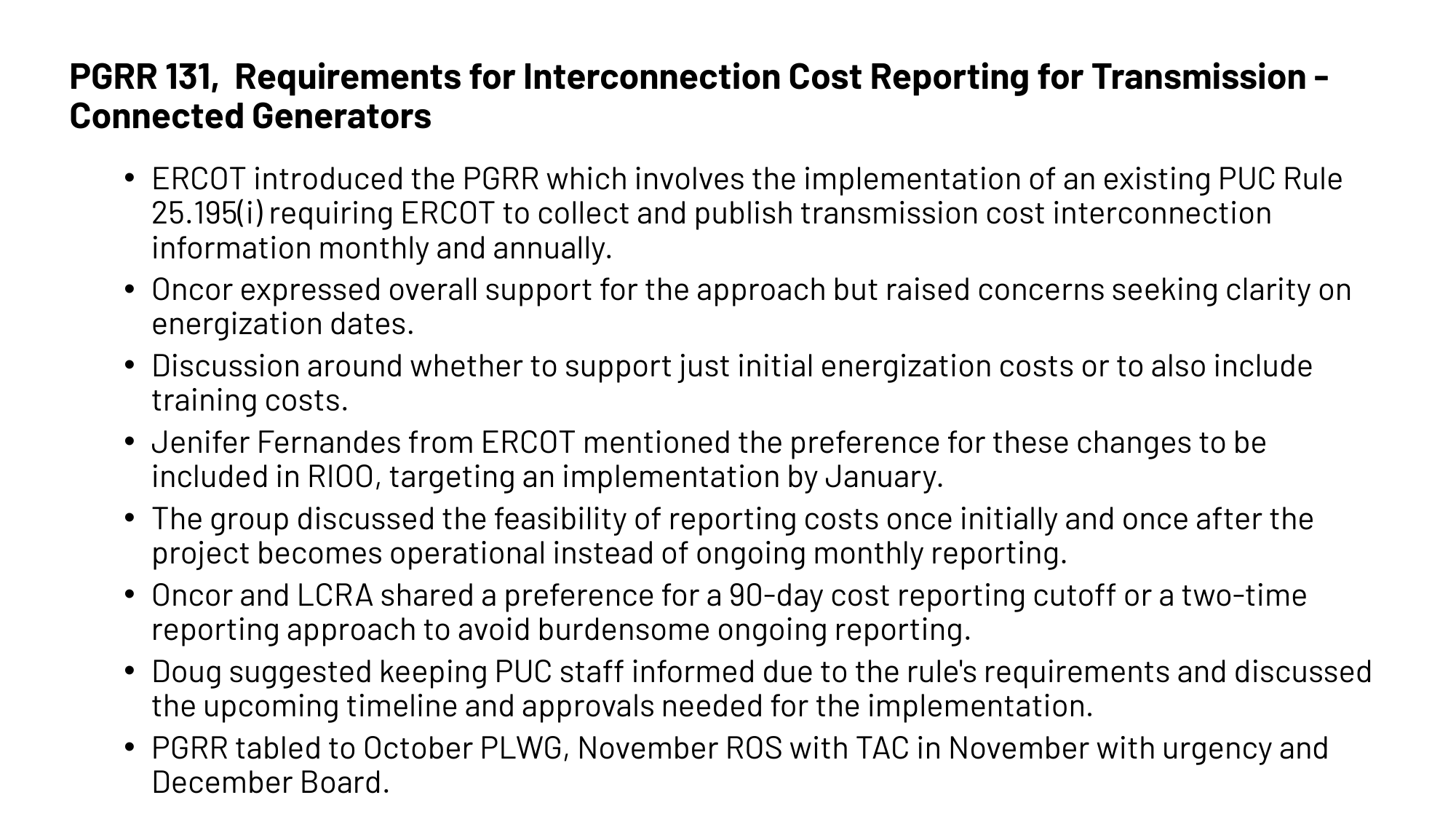

PGRR 131,  Requirements for Interconnection Cost Reporting for Transmission -Connected Generators
ERCOT introduced the PGRR which involves the implementation of an existing PUC Rule 25.195(i) requiring ERCOT to collect and publish transmission cost interconnection information monthly and annually.
Oncor expressed overall support for the approach but raised concerns seeking clarity on energization dates.
Discussion around whether to support just initial energization costs or to also include training costs.
Jenifer Fernandes from ERCOT mentioned the preference for these changes to be included in RIOO, targeting an implementation by January.
The group discussed the feasibility of reporting costs once initially and once after the project becomes operational instead of ongoing monthly reporting.
Oncor and LCRA shared a preference for a 90-day cost reporting cutoff or a two-time reporting approach to avoid burdensome ongoing reporting.
Doug suggested keeping PUC staff informed due to the rule's requirements and discussed the upcoming timeline and approvals needed for the implementation.
PGRR tabled to October PLWG, November ROS with TAC in November with urgency and December Board.